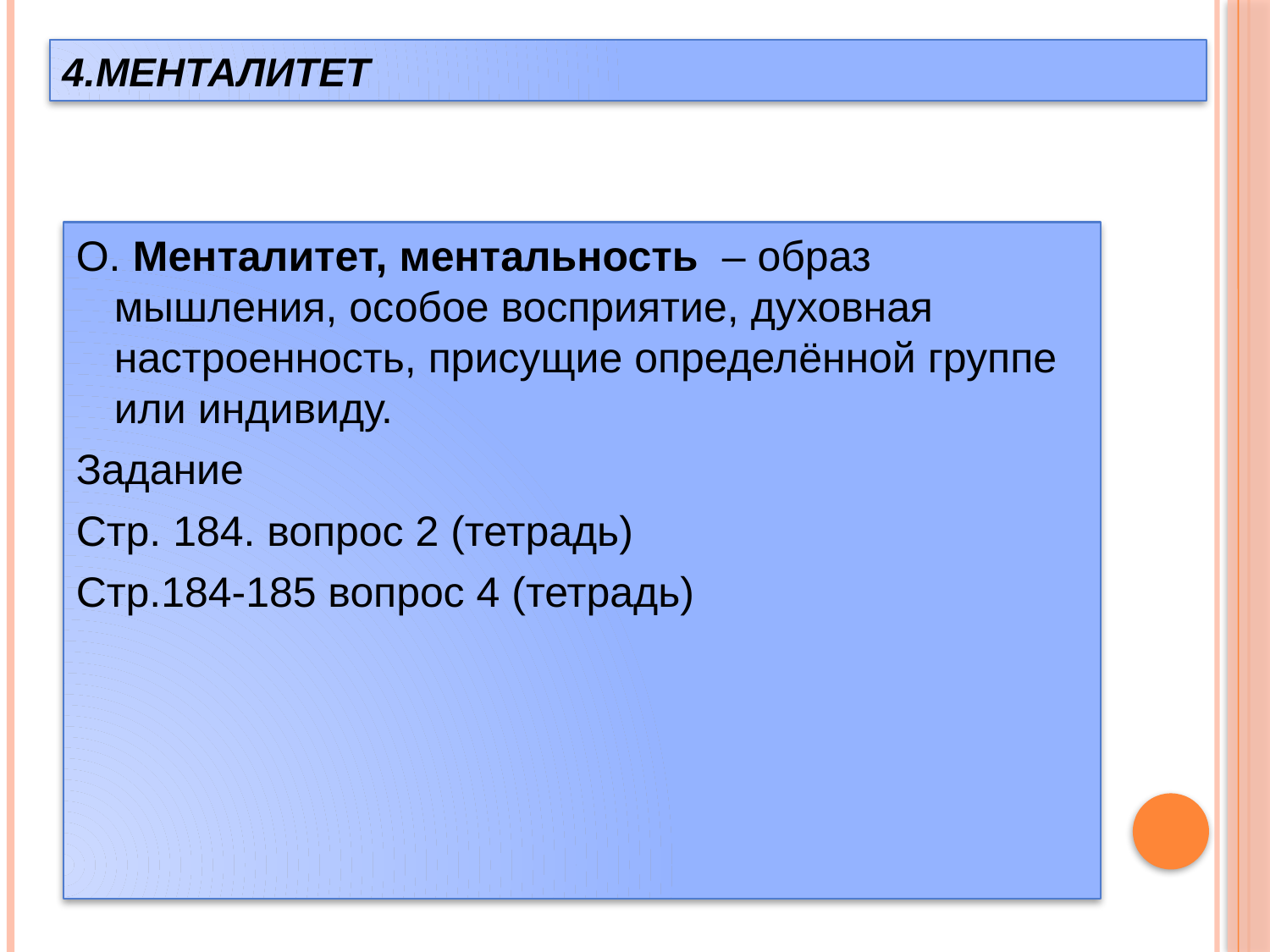

# 4.Менталитет
О. Менталитет, ментальность  – образ мышления, особое восприятие, духовная настроенность, присущие определённой группе или индивиду.
Задание
Стр. 184. вопрос 2 (тетрадь)
Стр.184-185 вопрос 4 (тетрадь)